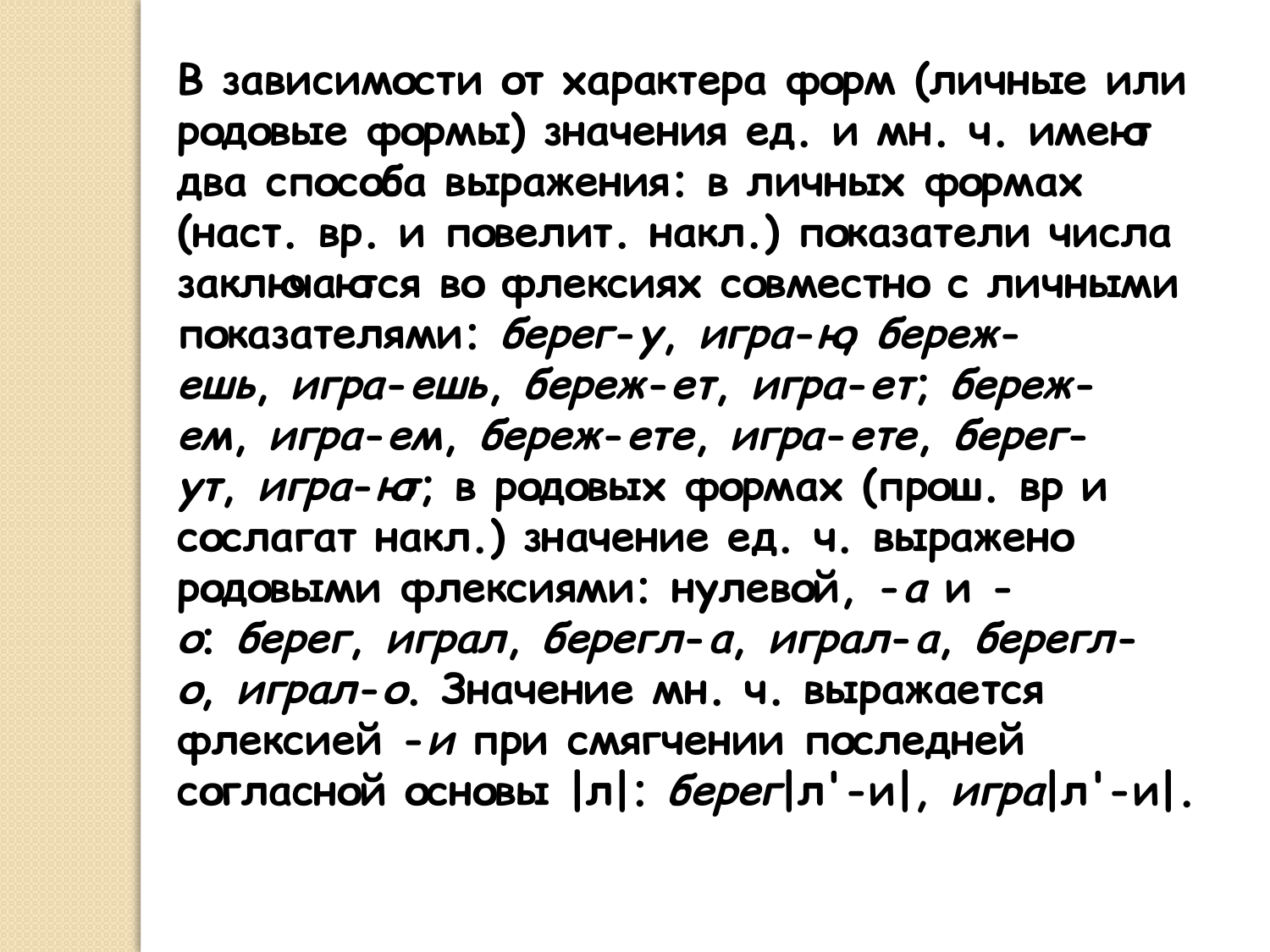

В зависимости от характера форм (личные или родовые формы) значения ед. и мн. ч. имеют два способа выражения: в личных формах (наст. вр. и повелит. накл.) показатели числа заключаются во флексиях совместно с личными показателями: берег-у, игра-ю, береж-ешь, игра-ешь, береж-ет, игра-ет; береж-ем, игра-ем, береж-ете, игра-ете, берег-ут, игра-ют; в родовых формах (прош. вр и сослагат накл.) значение ед. ч. выражено родовыми флексиями: нулевой, -а и -о: берег, играл, берегл-а, играл-а, берегл-о, играл-о. Значение мн. ч. выражается флексией -и при смягчении последней согласной основы |л|: берег|л'-и|, игра|л'-и|.